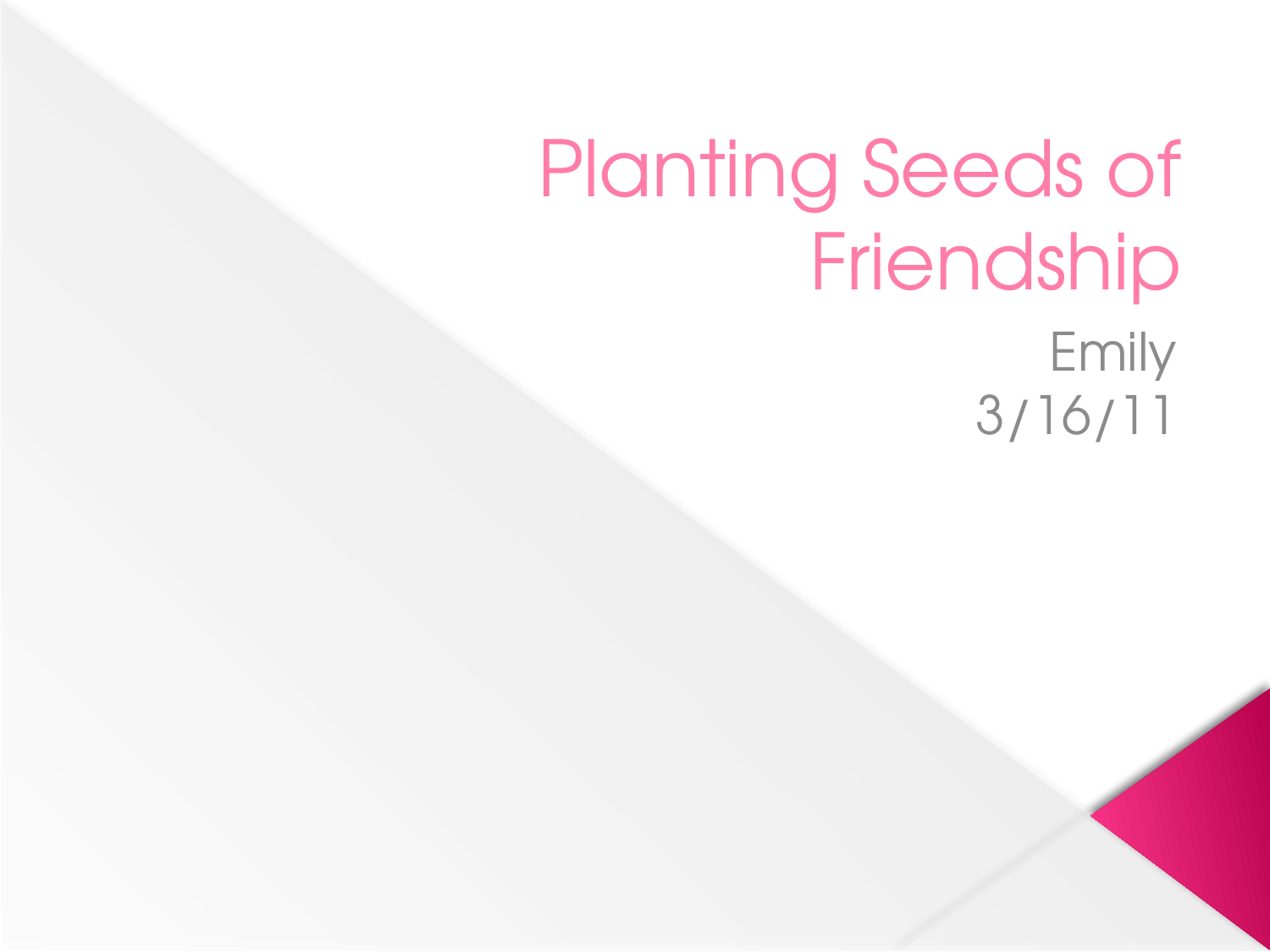

# Planting Seeds of Friendship
Emily
3/16/11